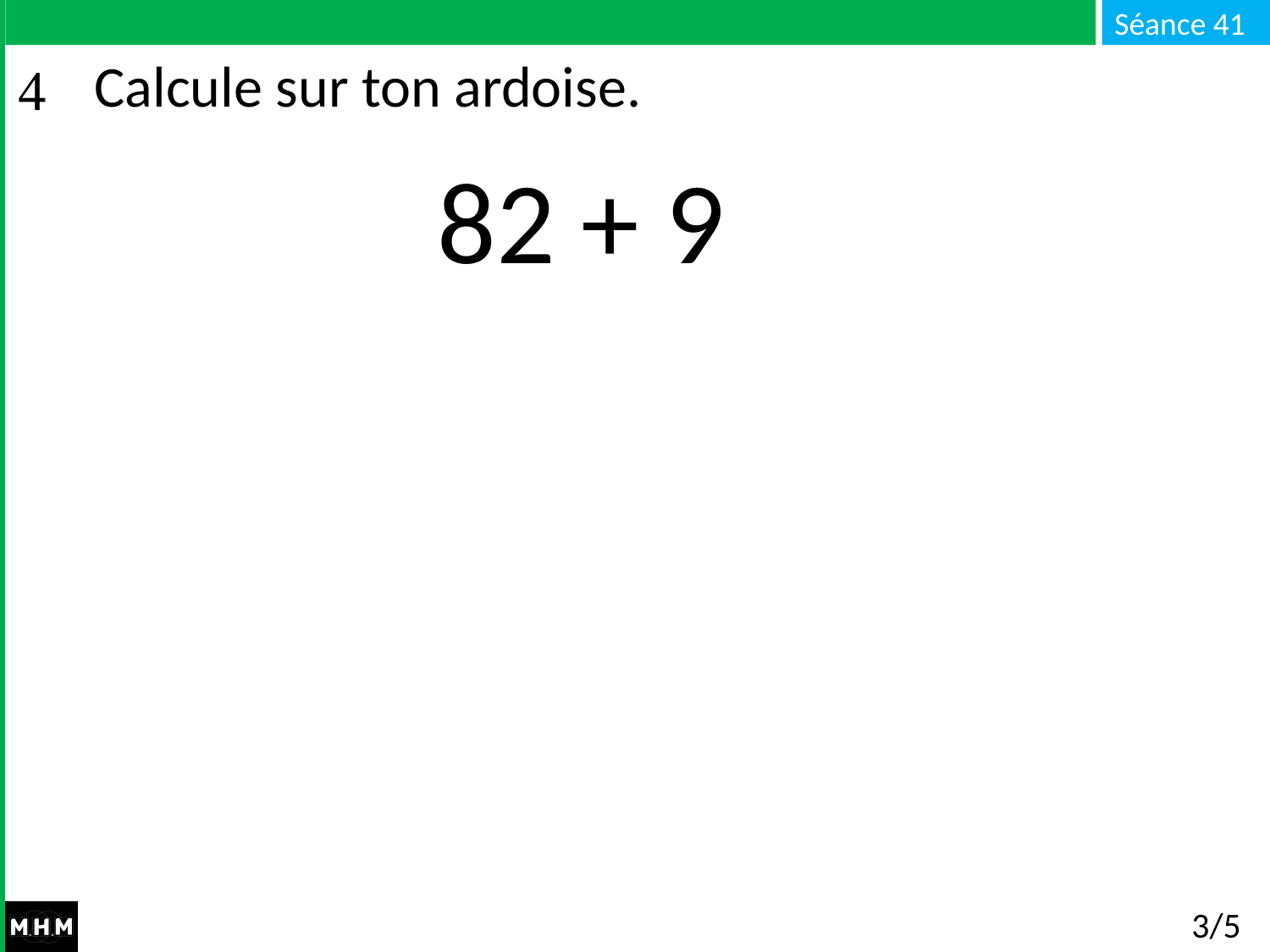

# Calcule sur ton ardoise.
82 + 9
3/5